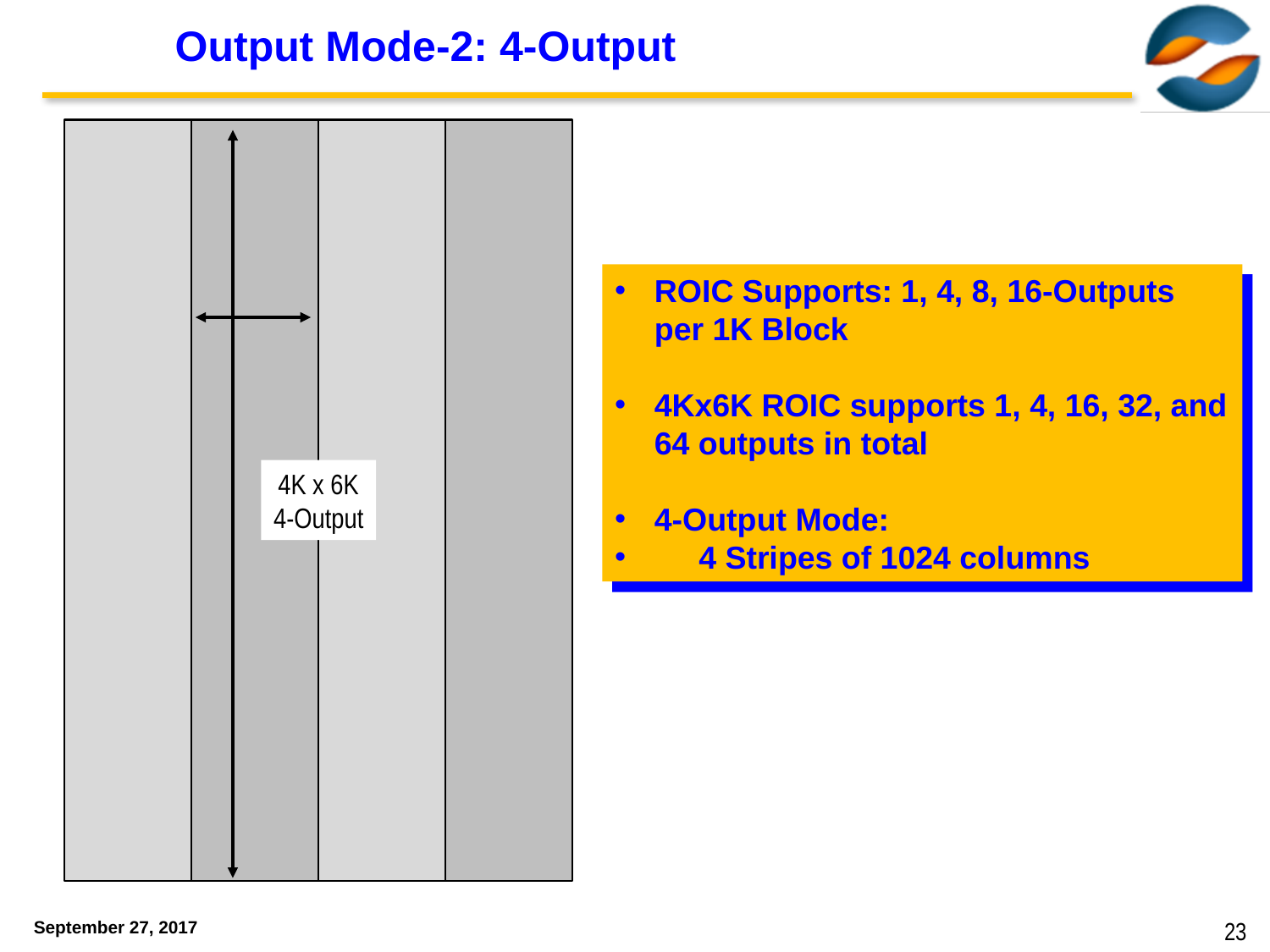

# Output Mode-2: 4-Output

ROIC Supports: 1, 4, 8, 16-Outputs per 1K Block

4Kx6K ROIC supports 1, 4, 16, 32, and 64 outputs in total

4-Output Mode:
     4 Stripes of 1024 columns
4K x 6K
4-Output
September 27, 2017
23